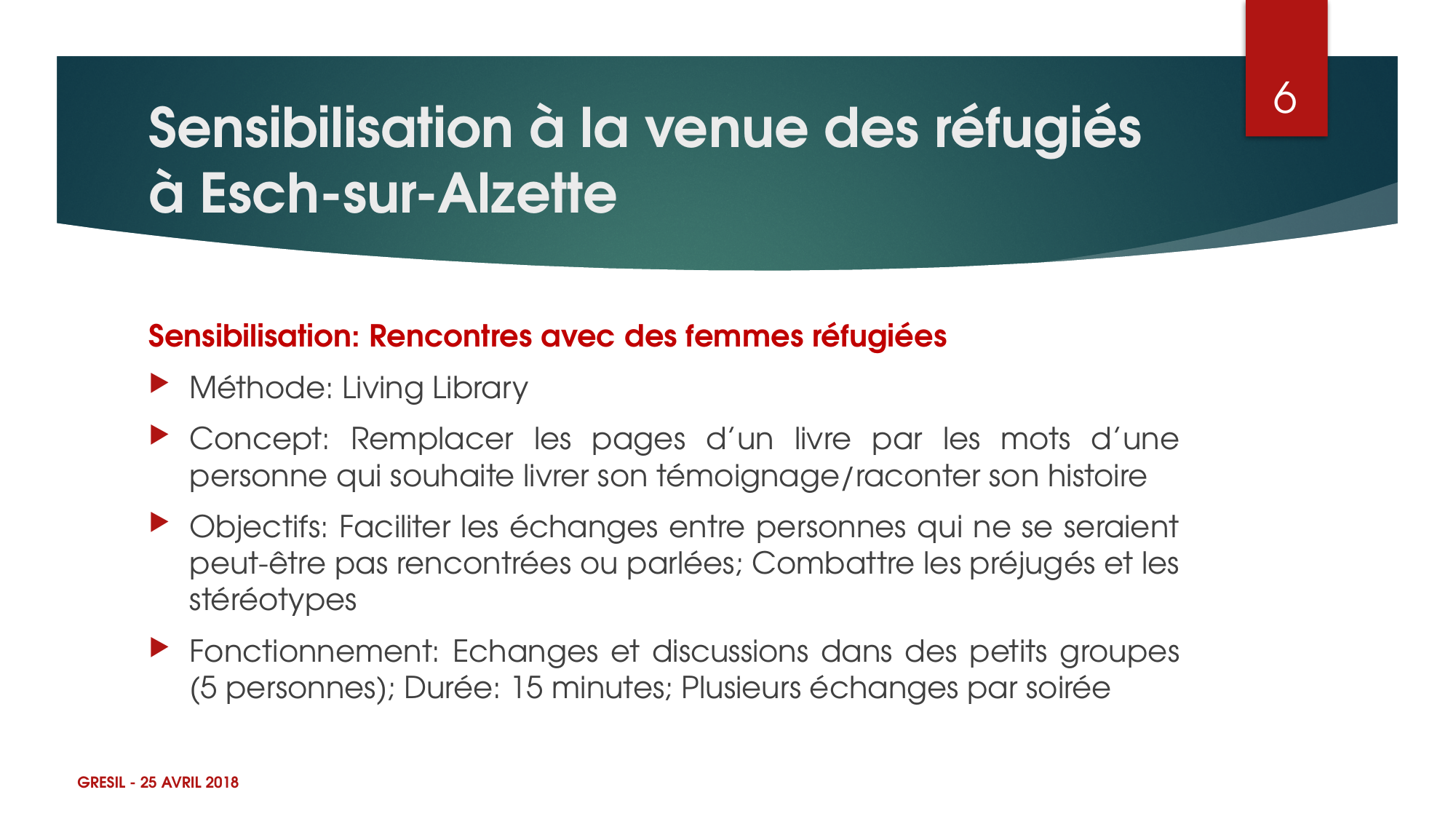

6
# Sensibilisation à la venue des réfugiés à Esch-sur-Alzette
Sensibilisation: Rencontres avec des femmes réfugiées
Méthode: Living Library
Concept: Remplacer les pages d’un livre par les mots d’une personne qui souhaite livrer son témoignage/raconter son histoire
Objectifs: Faciliter les échanges entre personnes qui ne se seraient peut-être pas rencontrées ou parlées; Combattre les préjugés et les stéréotypes
Fonctionnement: Echanges et discussions dans des petits groupes (5 personnes); Durée: 15 minutes; Plusieurs échanges par soirée
GRESIL - 25 AVRIL 2018